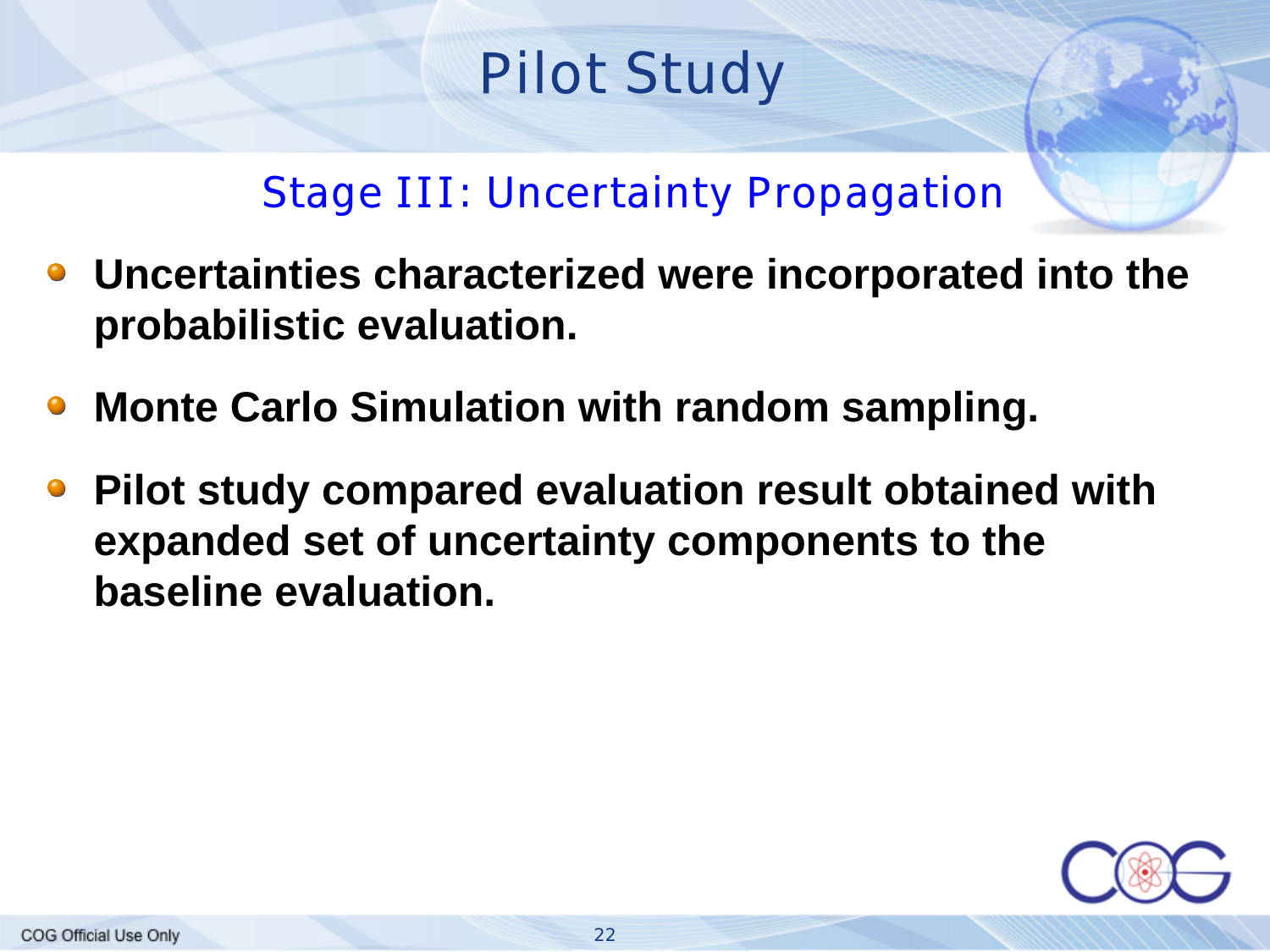

Pilot Study
Stage III: Uncertainty Propagation
Uncertainties characterized were incorporated into the probabilistic evaluation.
Monte Carlo Simulation with random sampling.
Pilot study compared evaluation result obtained with expanded set of uncertainty components to the baseline evaluation.